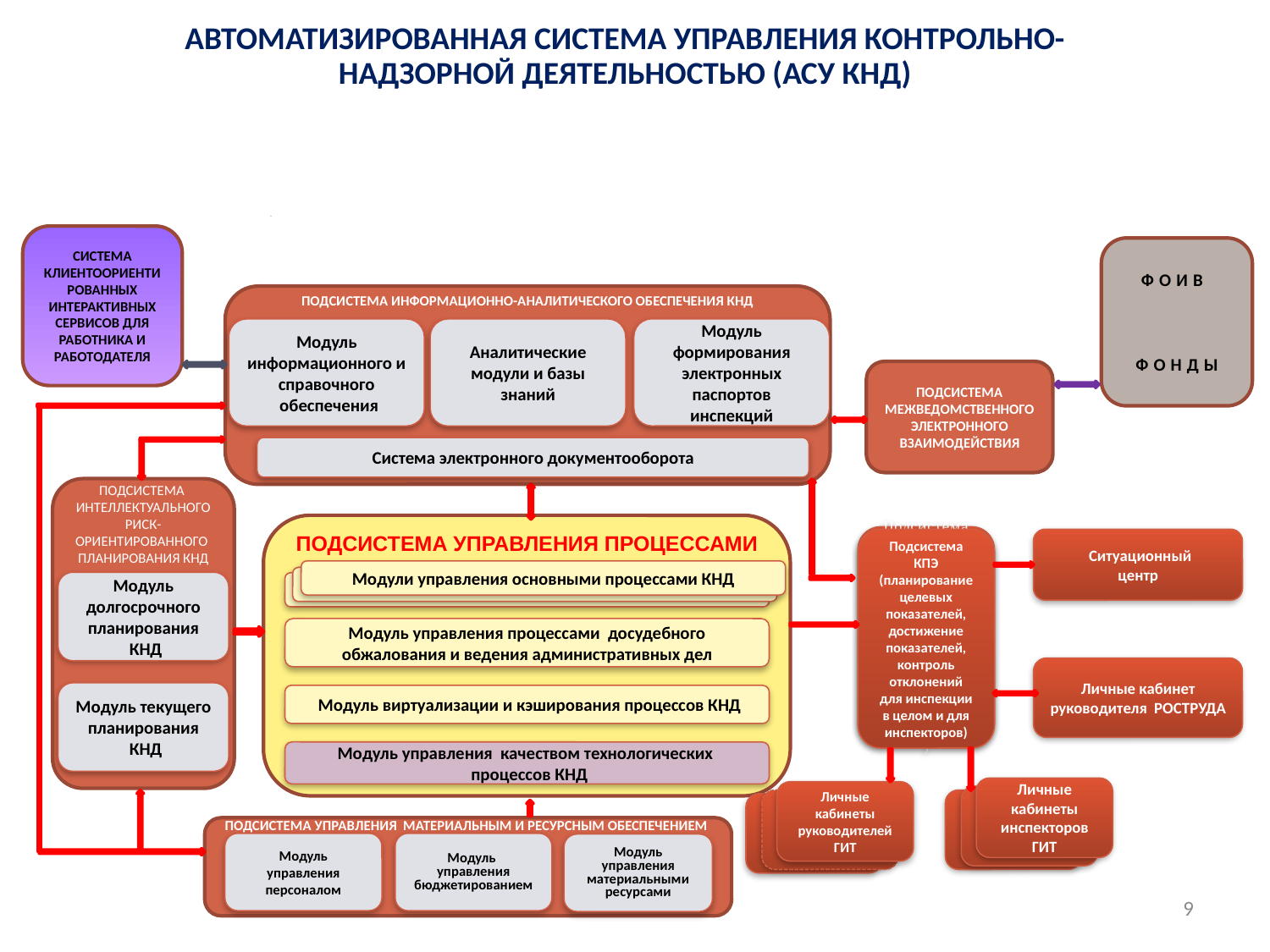

# АВТОМАТИЗИРОВАННАЯ СИСТЕМА УПРАВЛЕНИЯ КОНТРОЛЬНО-НАДЗОРНОЙ ДЕЯТЕЛЬНОСТЬЮ (АСУ КНД)
СИСТЕМА КЛИЕНТООРИЕНТИРОВАННЫХ ИНТЕРАКТИВНЫХ СЕРВИСОВ ДЛЯ РАБОТНИКА И РАБОТОДАТЕЛЯ
ФОИВ

ФОНДЫ
ПОДСИСТЕМА ИНФОРМАЦИОННО-АНАЛИТИЧЕСКОГО ОБЕСПЕЧЕНИЯ КНД

Модуль формирования электронных паспортов инспекций
Модуль информационного и справочного обеспечения
Аналитические модули и базы знаний
ПОДСИСТЕМА МЕЖВЕДОМСТВЕННОГО ЭЛЕКТРОННОГО ВЗАИМОДЕЙСТВИЯ

Система электронного документооборота

ПОДСИСТЕМА
ИНТЕЛЛЕКТУАЛЬНОГО РИСК-ОРИЕНТИРОВАННОГО  ПЛАНИРОВАНИЯ КНД

ПОДСИСТЕМА УПРАВЛЕНИЯ ПРОЦЕССАМИ КНД

Подсистема КПЭ (планирование целевых показателей, достижение показателей, контроль отклонений для инспекции в целом и для инспекторов)
Подсистема КПЭ (планирование целевых показателей, достижение показателей, контроль отклонений для инспекции в целом и для инспекторов)
Ситуационный
центр
Модули управления основными процессами КНД

Модуль управления основными процессами КНД
Модуль долгосрочного планирования КНД
Модуль управления основными процессами КНД

Модуль управления процессами  досудебного обжалования и ведения административных дел

Личные кабинет руководителя  РОСТРУДА
Модуль текущего планирования КНД
Модуль виртуализации и кэширования процессов КНД

Модуль управления  качеством технологических  процессов КНД

Личные кабинеты инспекторов ГИТ
Личные кабинеты руководителей ГИТ
Личные кабинеты руководителей
Личные кабинеты руководителей
Личные кабинеты руководителей

Личные кабинеты руководителей

ПОДСИСТЕМА УПРАВЛЕНИЯ  МАТЕРИАЛЬНЫМ И РЕСУРСНЫМ ОБЕСПЕЧЕНИЕМ

Модуль управления персоналом
 Модуль управления бюджетированием
Модуль управления материальными ресурсами

9